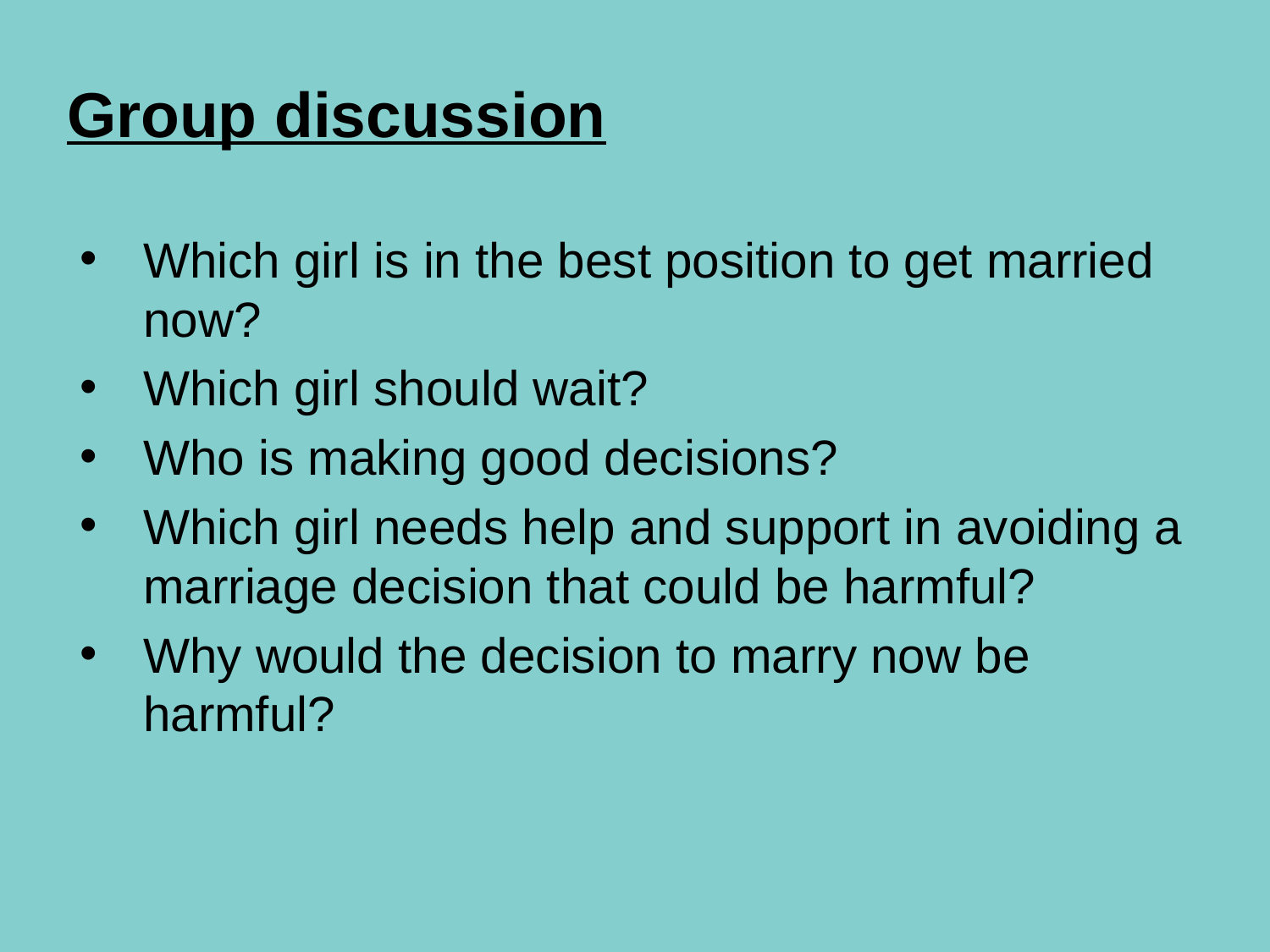

# Group discussion
Which girl is in the best position to get married now?
Which girl should wait?
Who is making good decisions?
Which girl needs help and support in avoiding a marriage decision that could be harmful?
Why would the decision to marry now be harmful?